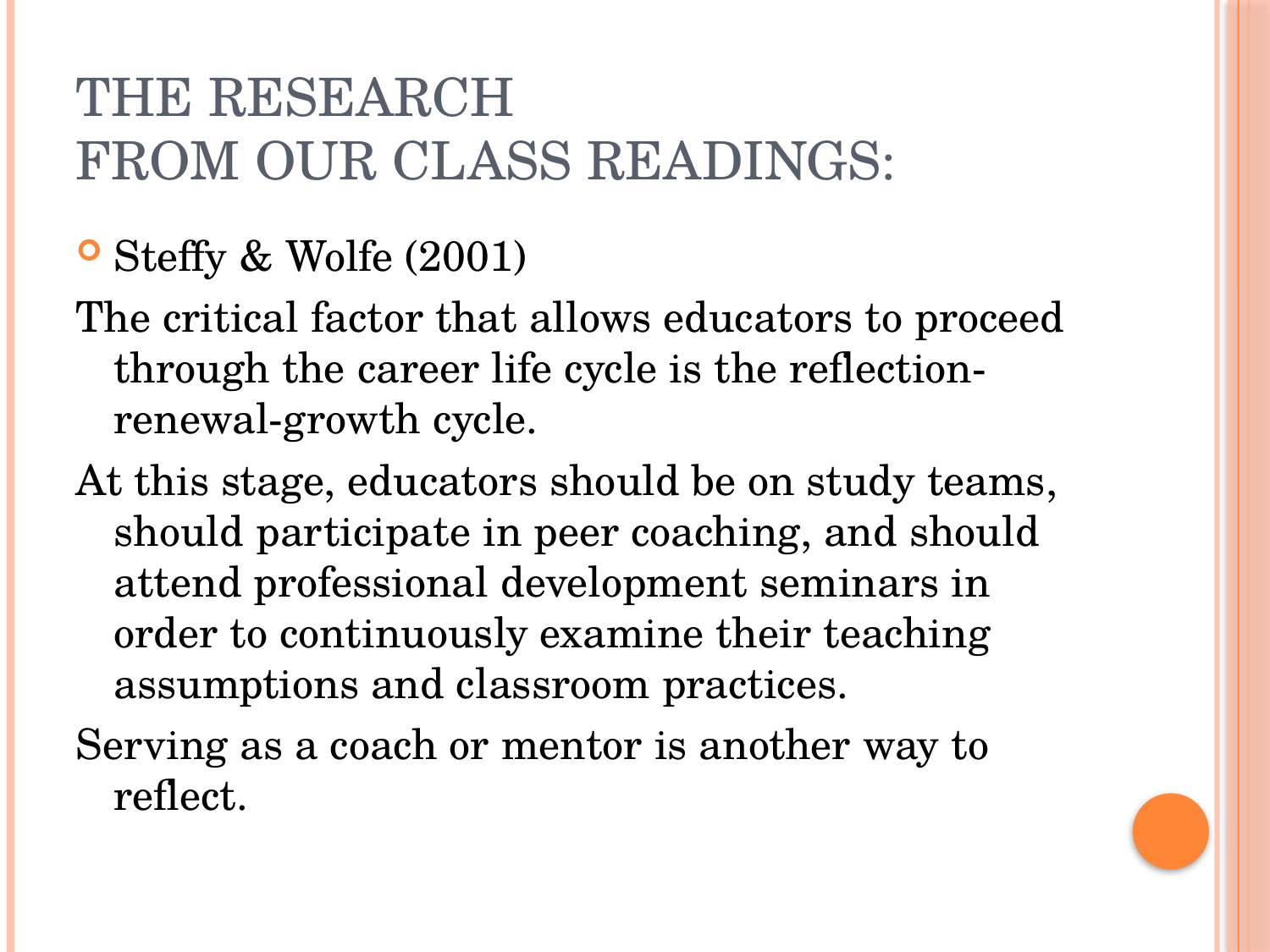

# The Research From Our Class Readings:
Steffy & Wolfe (2001)
The critical factor that allows educators to proceed through the career life cycle is the reflection-renewal-growth cycle.
At this stage, educators should be on study teams, should participate in peer coaching, and should attend professional development seminars in order to continuously examine their teaching assumptions and classroom practices.
Serving as a coach or mentor is another way to reflect.